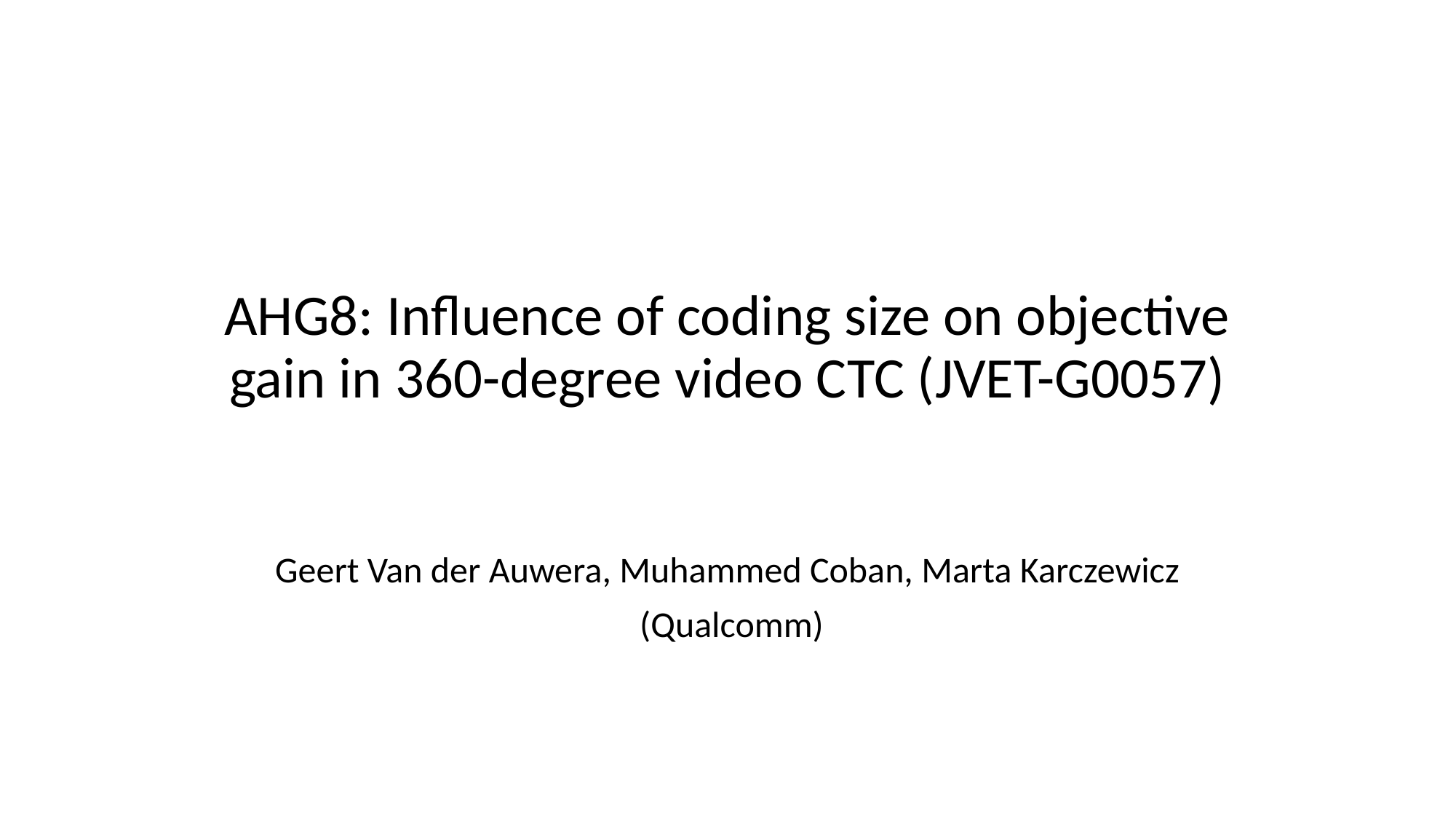

# AHG8: Influence of coding size on objective gain in 360-degree video CTC (JVET-G0057)
Geert Van der Auwera, Muhammed Coban, Marta Karczewicz
 (Qualcomm)